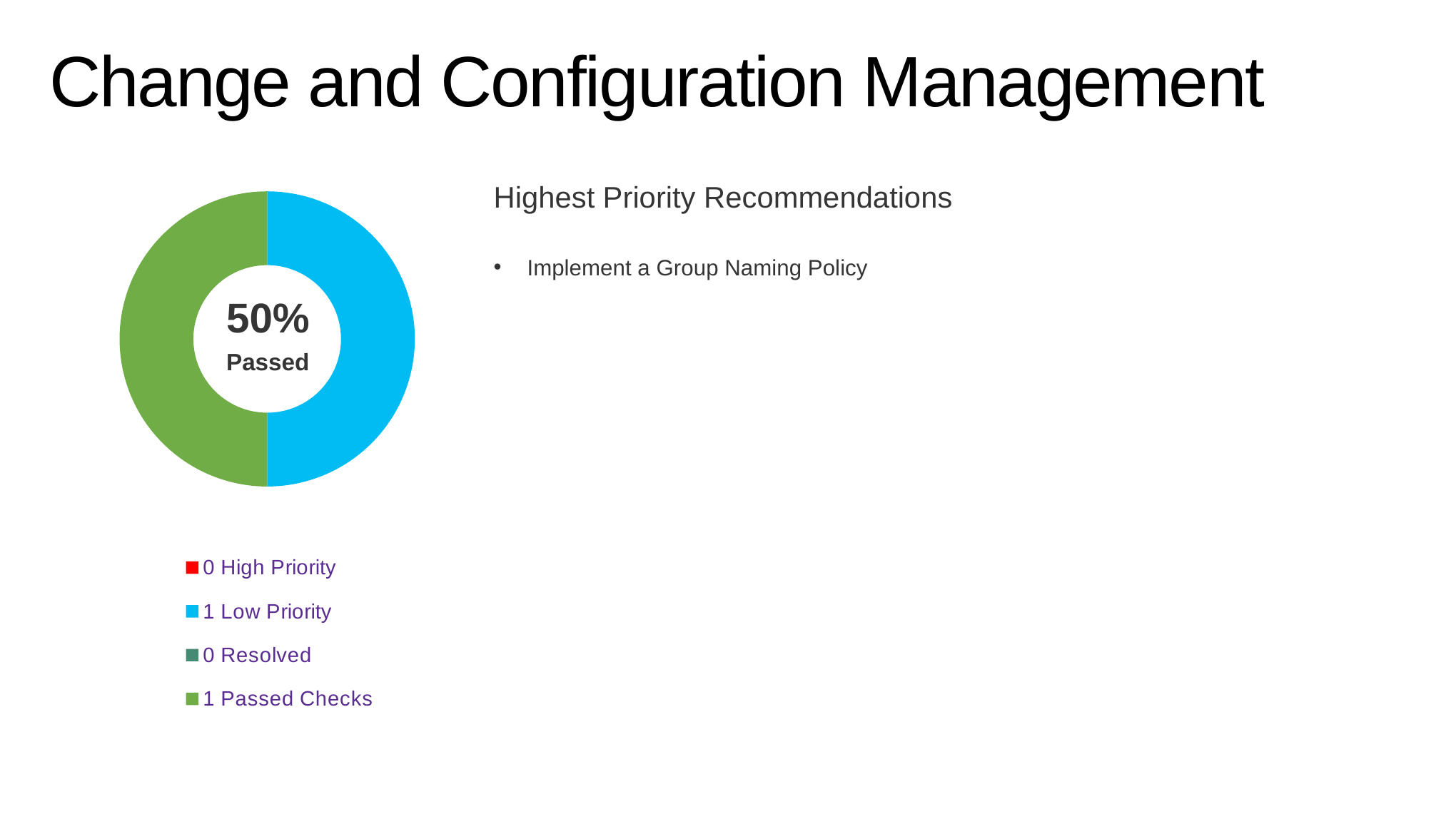

# Change and Configuration Management

### Chart

| Category | Column1 |
|---|---|
| 0 High Priority  | 0.0 |
|  | None |
| 1 Low Priority | 1.0 |
|  | None |
| 0 Resolved | 0.0 |
|  | None |
| 1 Passed Checks | 1.0 |
Highest Priority Recommendations

Implement a Group Naming Policy
50%
Passed